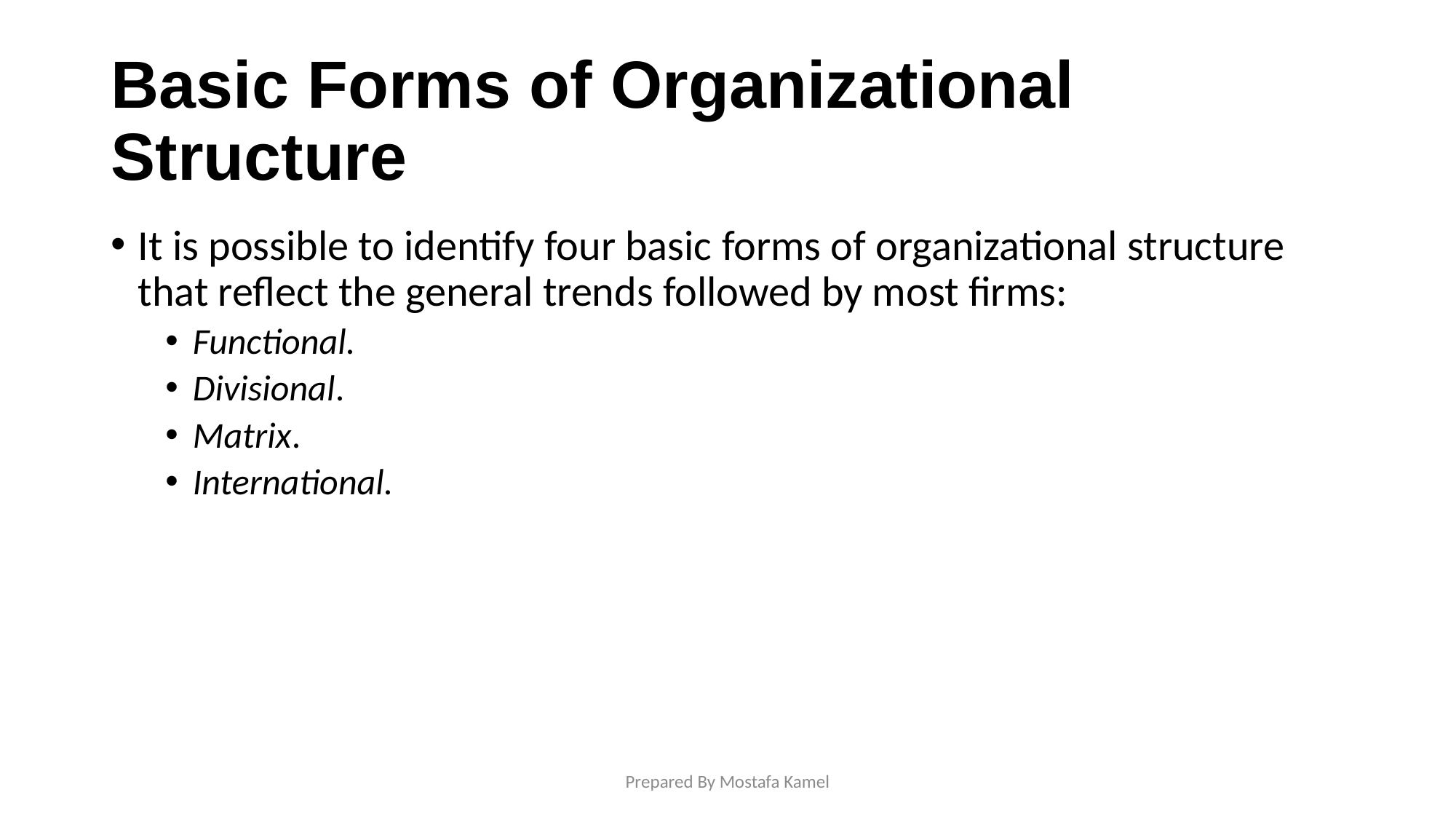

# Basic Forms of Organizational Structure
It is possible to identify four basic forms of organizational structure that reflect the general trends followed by most firms:
Functional.
Divisional.
Matrix.
International.
Prepared By Mostafa Kamel